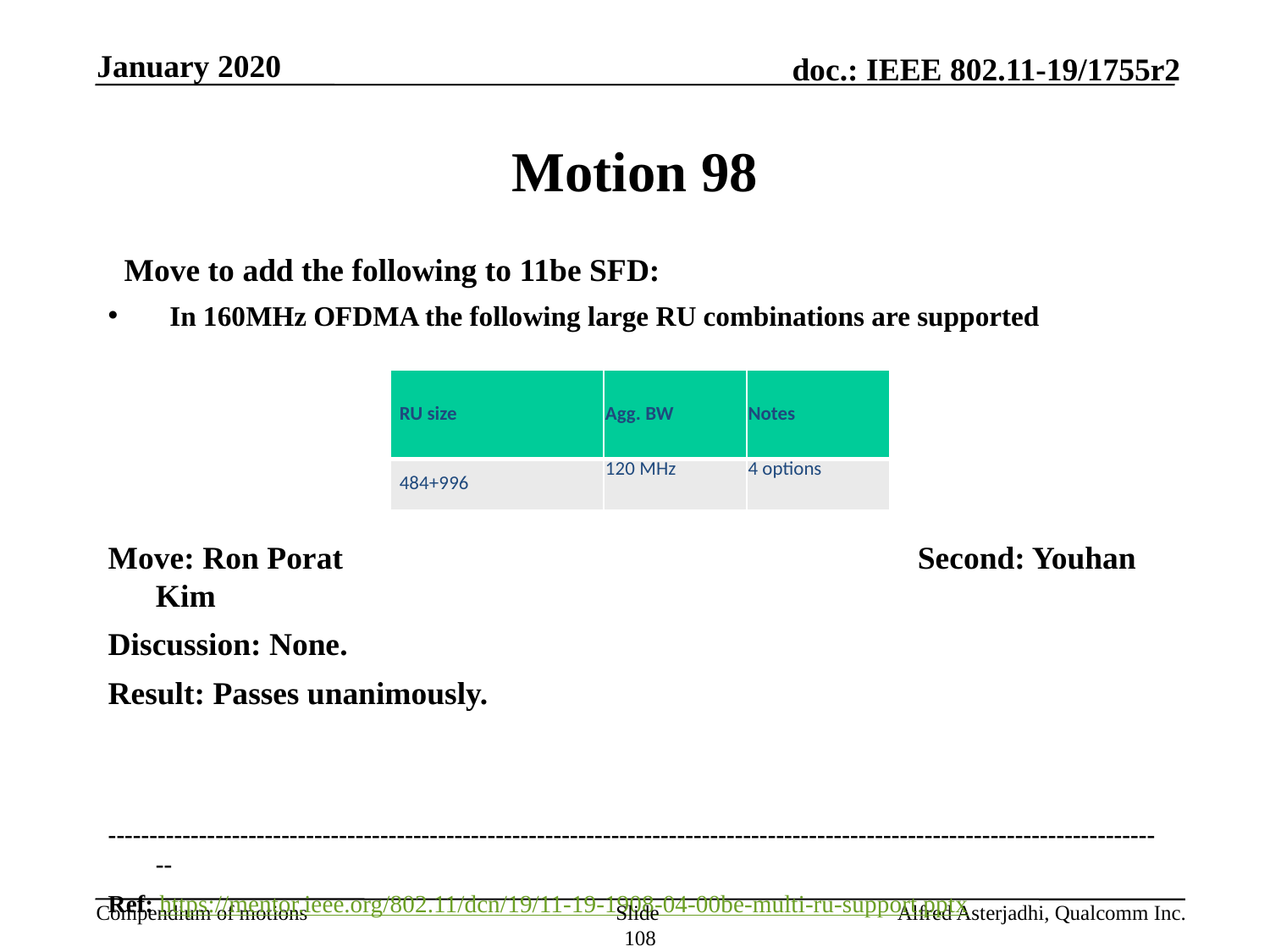

January 2020
# Motion 98
  Move to add the following to 11be SFD:
  In 160MHz OFDMA the following large RU combinations are supported

Move: Ron Porat					Second: Youhan Kim
Discussion: None.
Result: Passes unanimously.

---------------------------------------------------------------------------------------------------------------------------------
Ref: https://mentor.ieee.org/802.11/dcn/19/11-19-1908-04-00be-multi-ru-support.pptx

| RU size | Agg. BW | Notes |
| --- | --- | --- |
| 484+996 | 120 MHz | 4 options |
Slide 108
Alfred Asterjadhi, Qualcomm Inc.